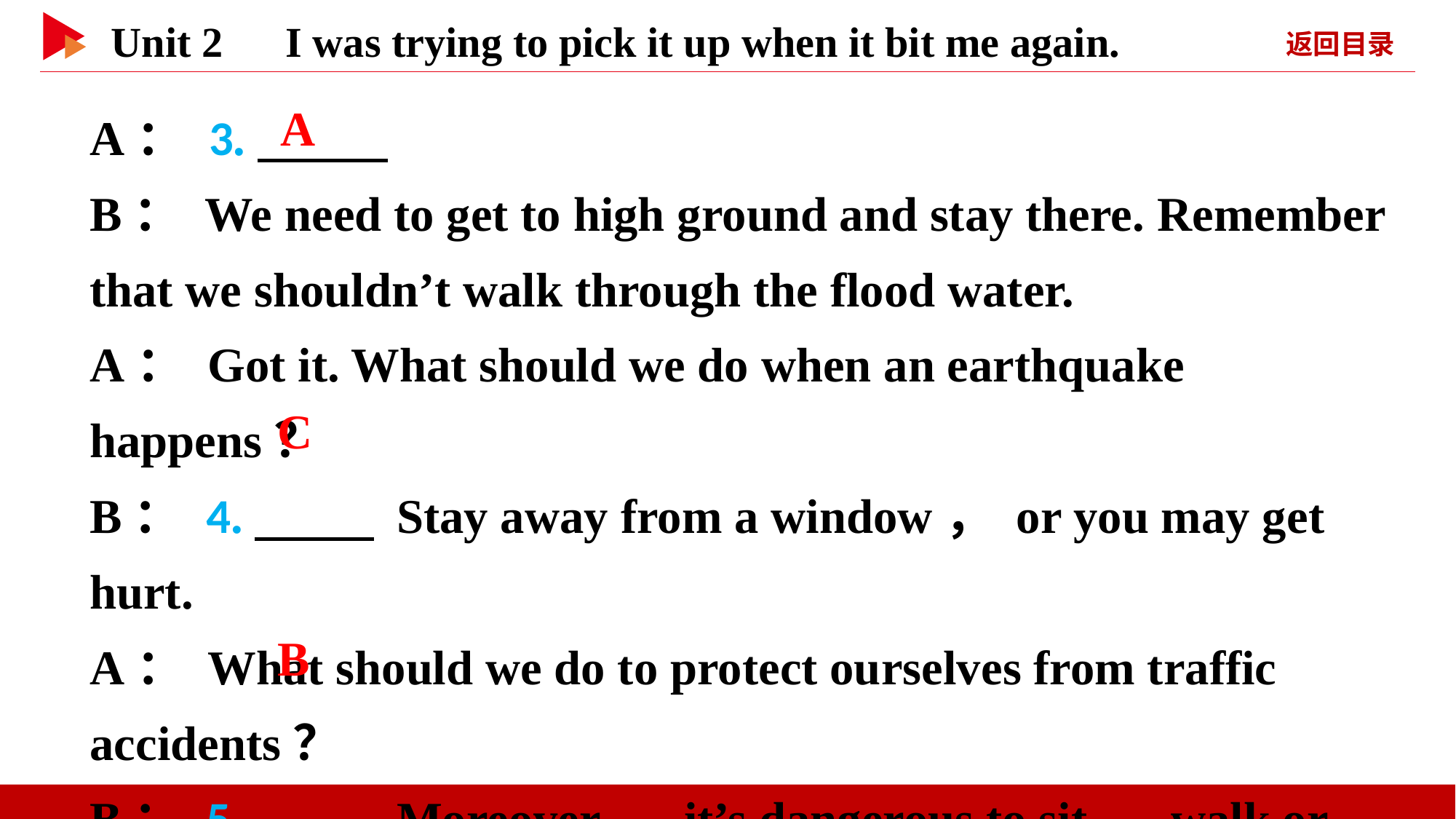

A： 3.
B： We need to get to high ground and stay there. Remember that we shouldn’t walk through the flood water.
A： Got it. What should we do when an earthquake happens？
B： 4.　  　 Stay away from a window， or you may get hurt.
A： What should we do to protect ourselves from traffic accidents？
B： 5.　  　 Moreover， it’s dangerous to sit， walk or ride a bicycle on railways.
　A
　C
　B